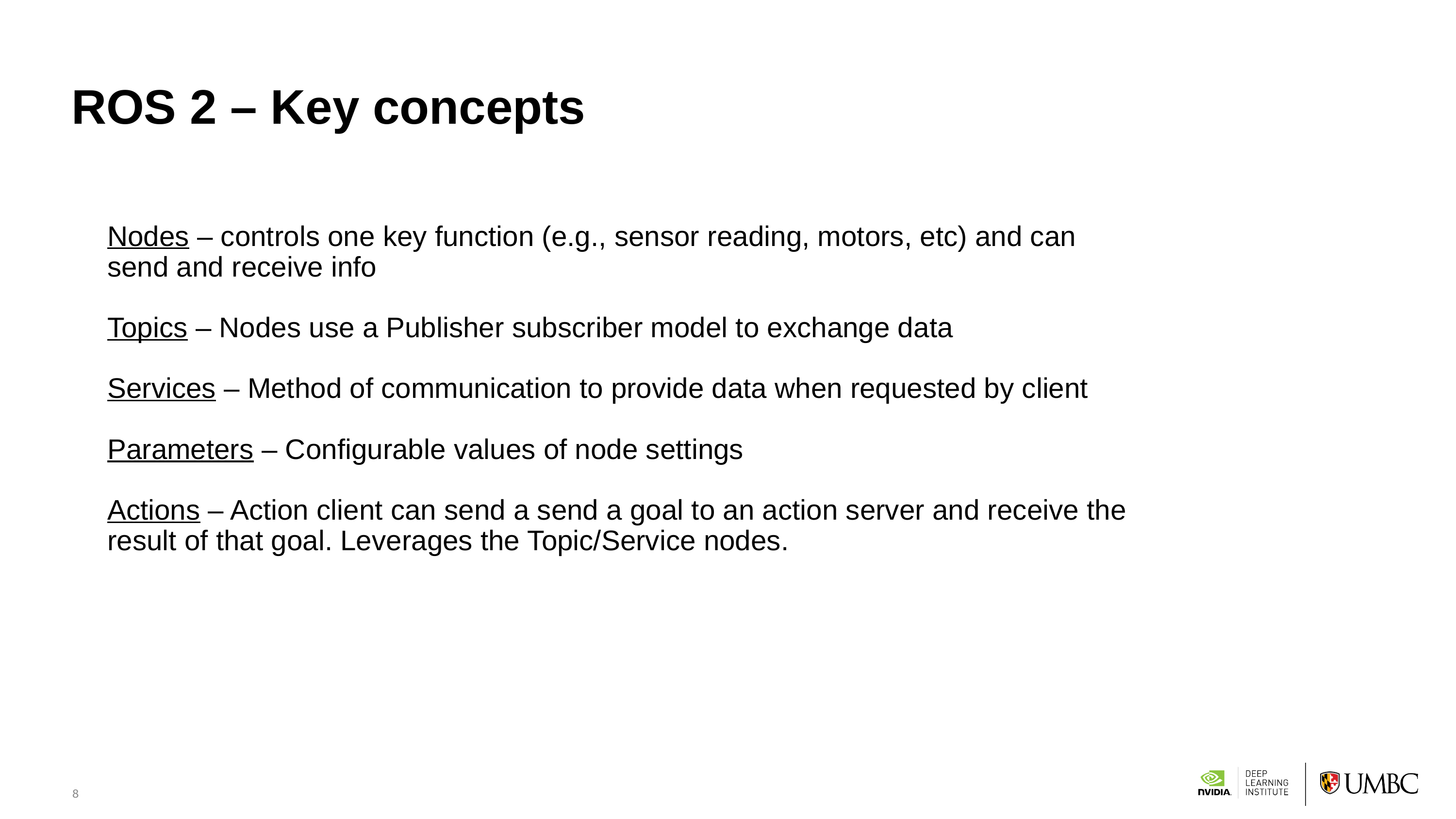

# ROS 2 – Key concepts
Nodes – controls one key function (e.g., sensor reading, motors, etc) and can send and receive info
Topics – Nodes use a Publisher subscriber model to exchange data
Services – Method of communication to provide data when requested by client
Parameters – Configurable values of node settings
Actions – Action client can send a send a goal to an action server and receive the result of that goal. Leverages the Topic/Service nodes.